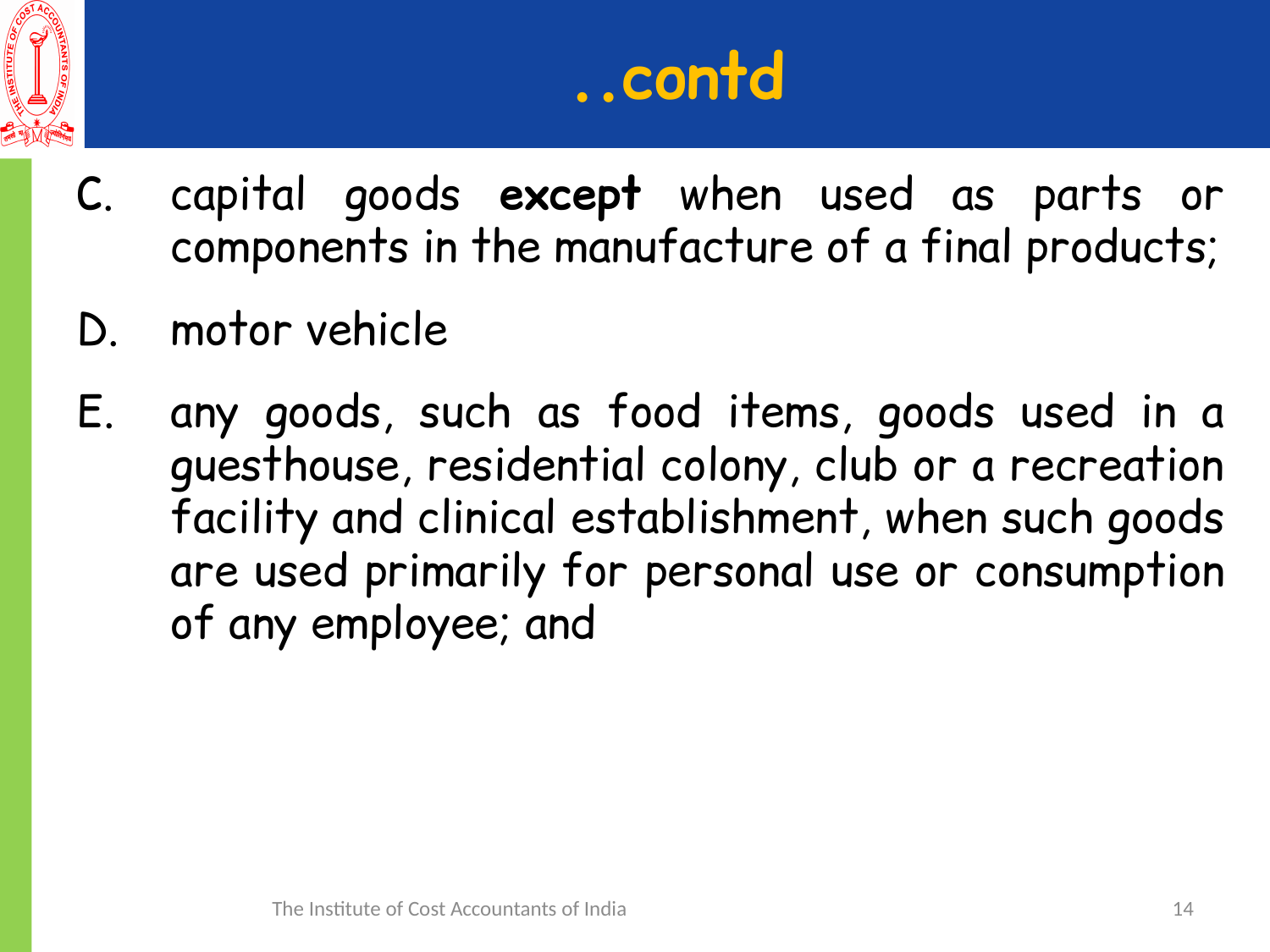

# ..contd
capital goods except when used as parts or components in the manufacture of a final products;
motor vehicle
any goods, such as food items, goods used in a guesthouse, residential colony, club or a recreation facility and clinical establishment, when such goods are used primarily for personal use or consumption of any employee; and

The Institute of Cost Accountants of India
14